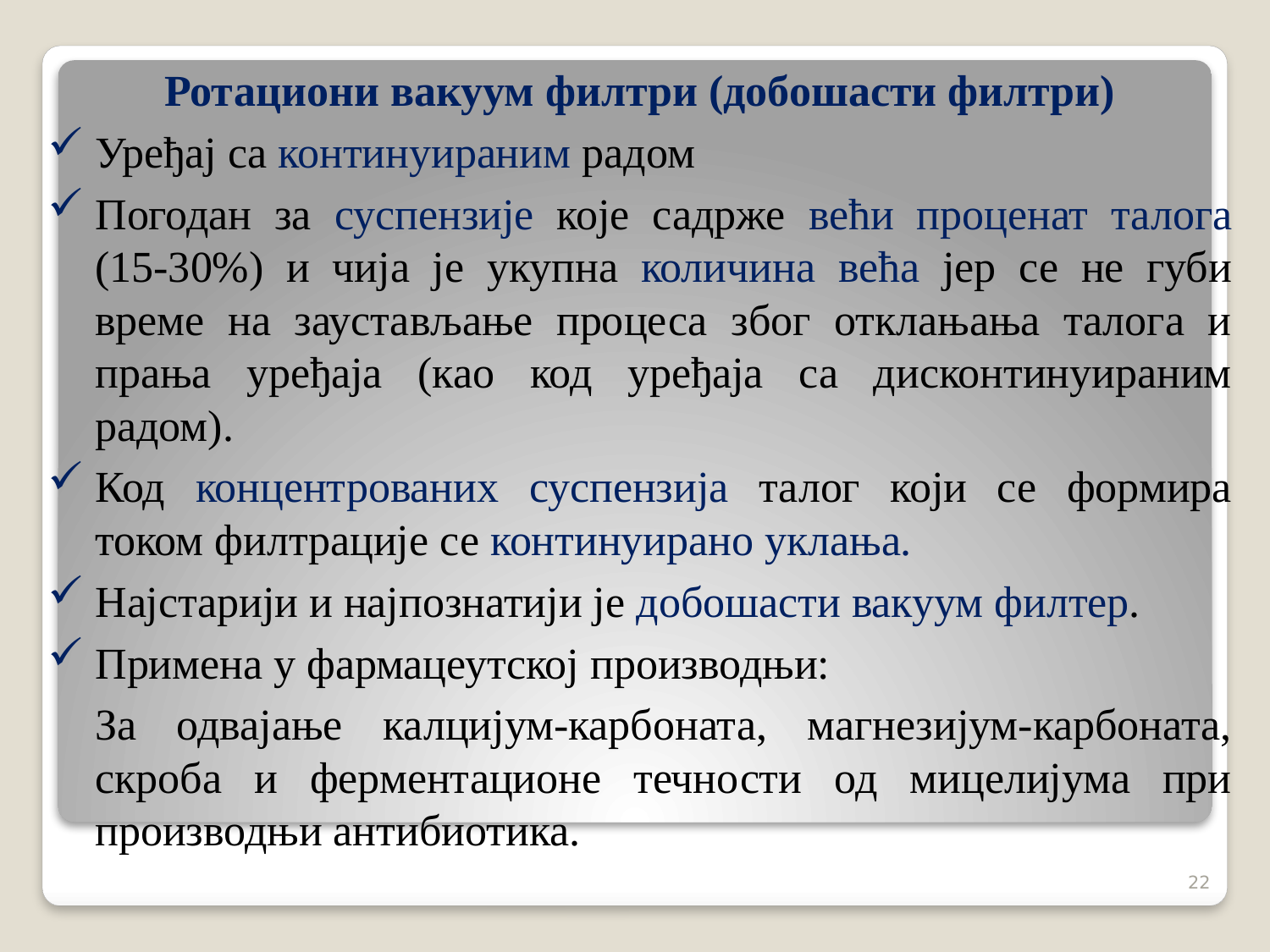

Ротациони вакуум филтри (добошасти филтри)
Уређај са континуираним радом
Погодан за суспензије које садрже већи проценат талога (15-30%) и чија је укупна количина већа јер се не губи време на заустављање процеса због отклањања талога и прања уређаја (као код уређаја са дисконтинуираним радом).
Код концентрованих суспензија талог који се формира током филтрације се континуирано уклања.
Најстарији и најпознатији је добошасти вакуум филтер.
Примена у фармацеутској производњи:
	За одвајање калцијум-карбоната, магнезијум-карбоната, скроба и ферментационе течности од мицелијума при производњи антибиотика.
22